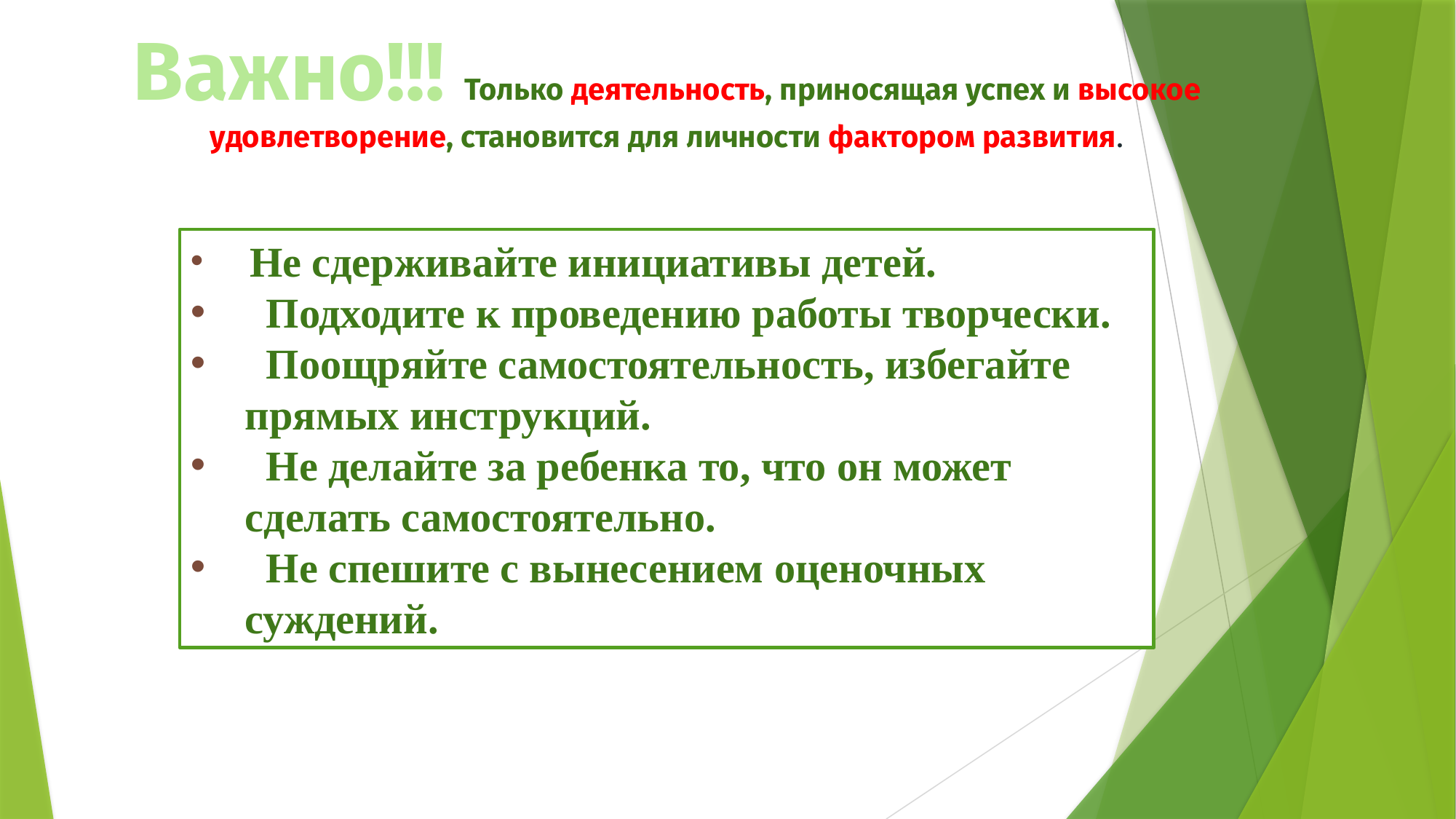

Важно!!! Только деятельность, приносящая успех и высокое удовлетворение, становится для личности фактором развития.
  Не сдерживайте инициативы детей.
  Подходите к проведению работы творчески.
  Поощряйте самостоятельность, избегайте прямых инструкций.
  Не делайте за ребенка то, что он может сделать самостоятельно.
  Не спешите с вынесением оценочных суждений.